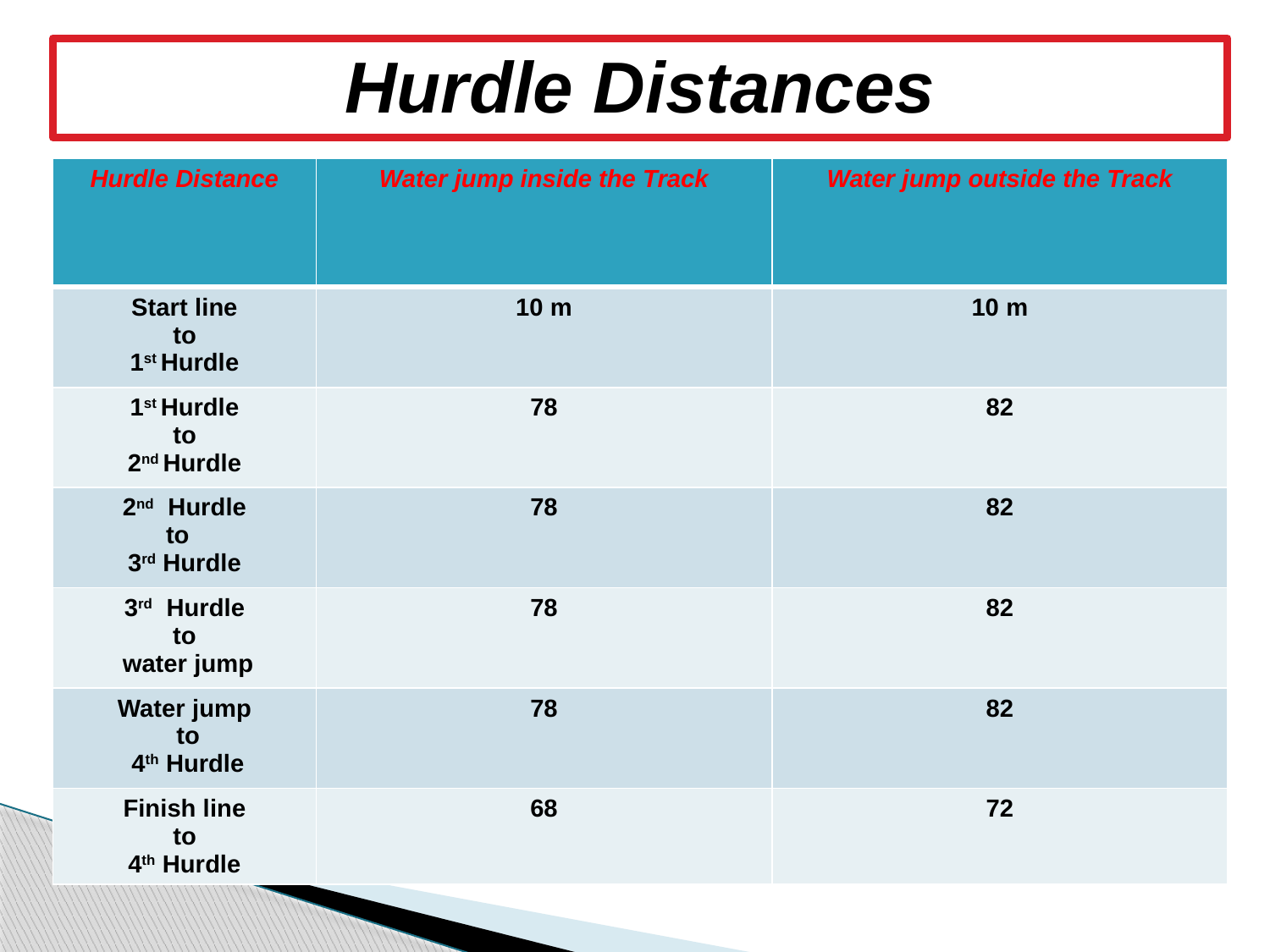

# Hurdle Distances
| Hurdle Distance | Water jump inside the Track | Water jump outside the Track |
| --- | --- | --- |
| Start line to 1st Hurdle | 10 m | 10 m |
| 1st Hurdle to 2nd Hurdle | 78 | 82 |
| 2nd Hurdle to 3rd Hurdle | 78 | 82 |
| 3rd Hurdle to water jump | 78 | 82 |
| Water jump to 4th Hurdle | 78 | 82 |
| Finish line to 4th Hurdle | 68 | 72 |